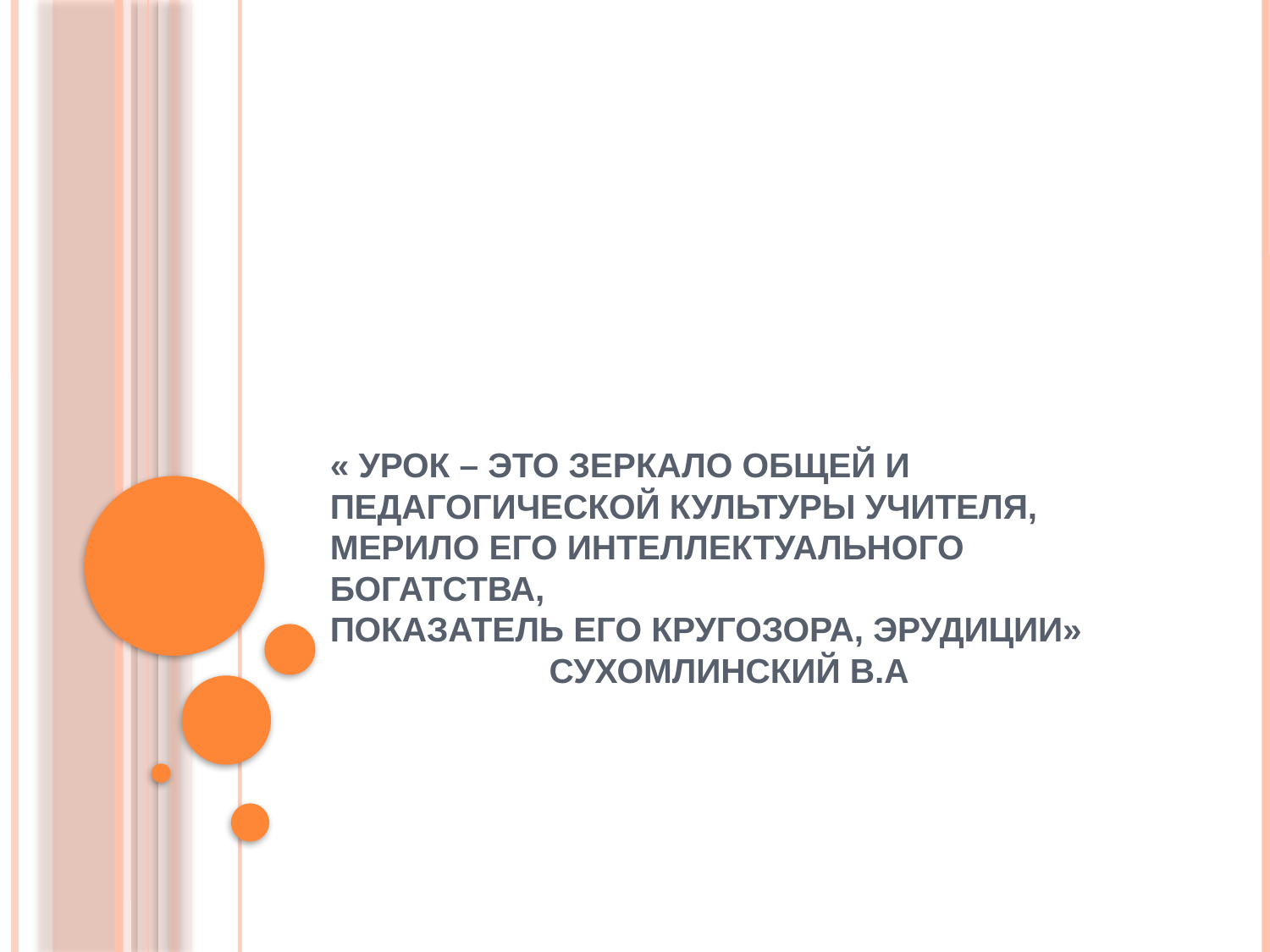

# « Урок – это зеркало общей и педагогической культуры учителя, мерило его интеллектуального богатства, показатель его кругозора, эрудиции» Сухомлинский В.А